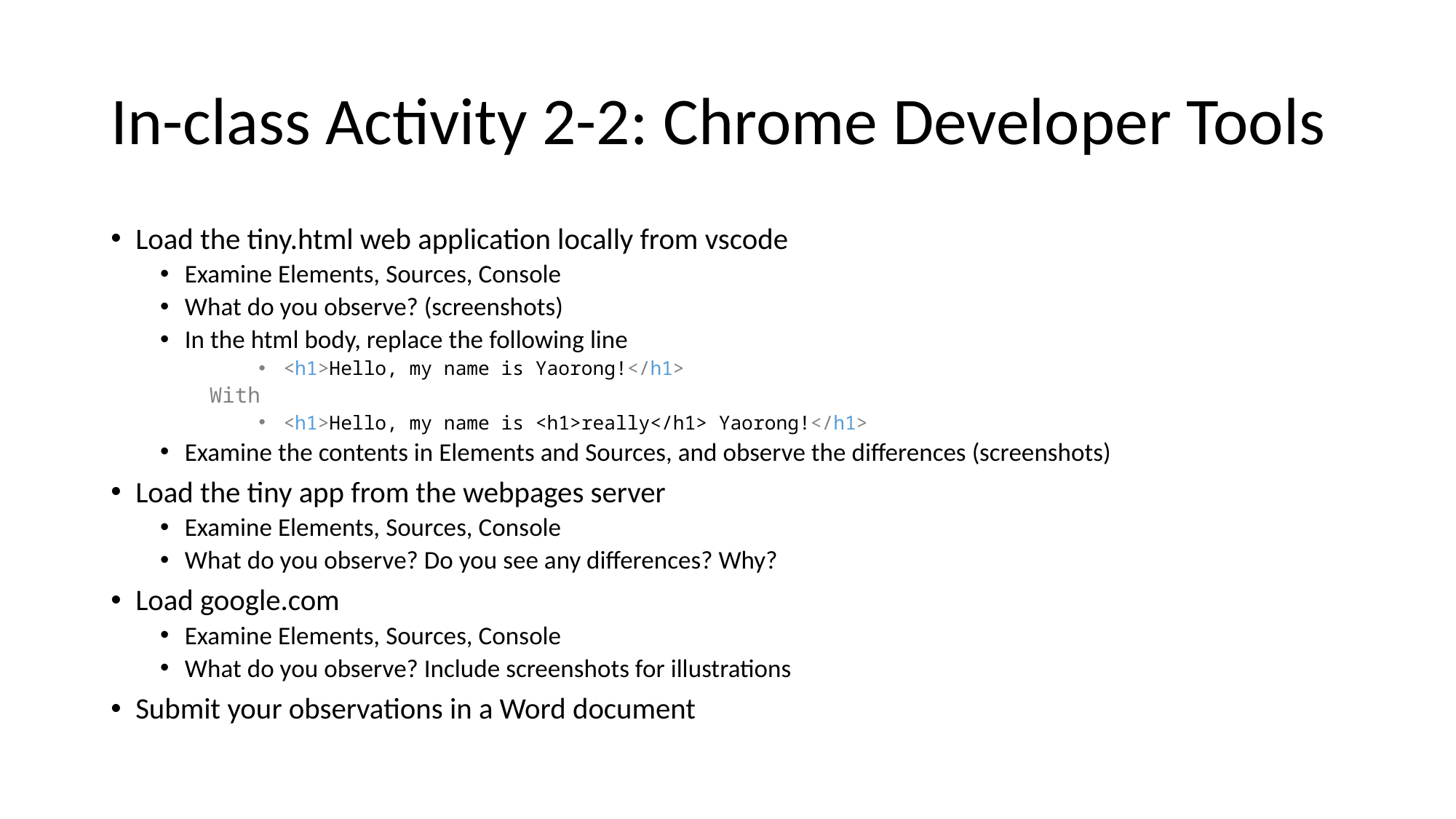

# In-class Activity 2-2: Chrome Developer Tools
Load the tiny.html web application locally from vscode
Examine Elements, Sources, Console
What do you observe? (screenshots)
In the html body, replace the following line
<h1>Hello, my name is Yaorong!</h1>
With
<h1>Hello, my name is <h1>really</h1> Yaorong!</h1>
Examine the contents in Elements and Sources, and observe the differences (screenshots)
Load the tiny app from the webpages server
Examine Elements, Sources, Console
What do you observe? Do you see any differences? Why?
Load google.com
Examine Elements, Sources, Console
What do you observe? Include screenshots for illustrations
Submit your observations in a Word document